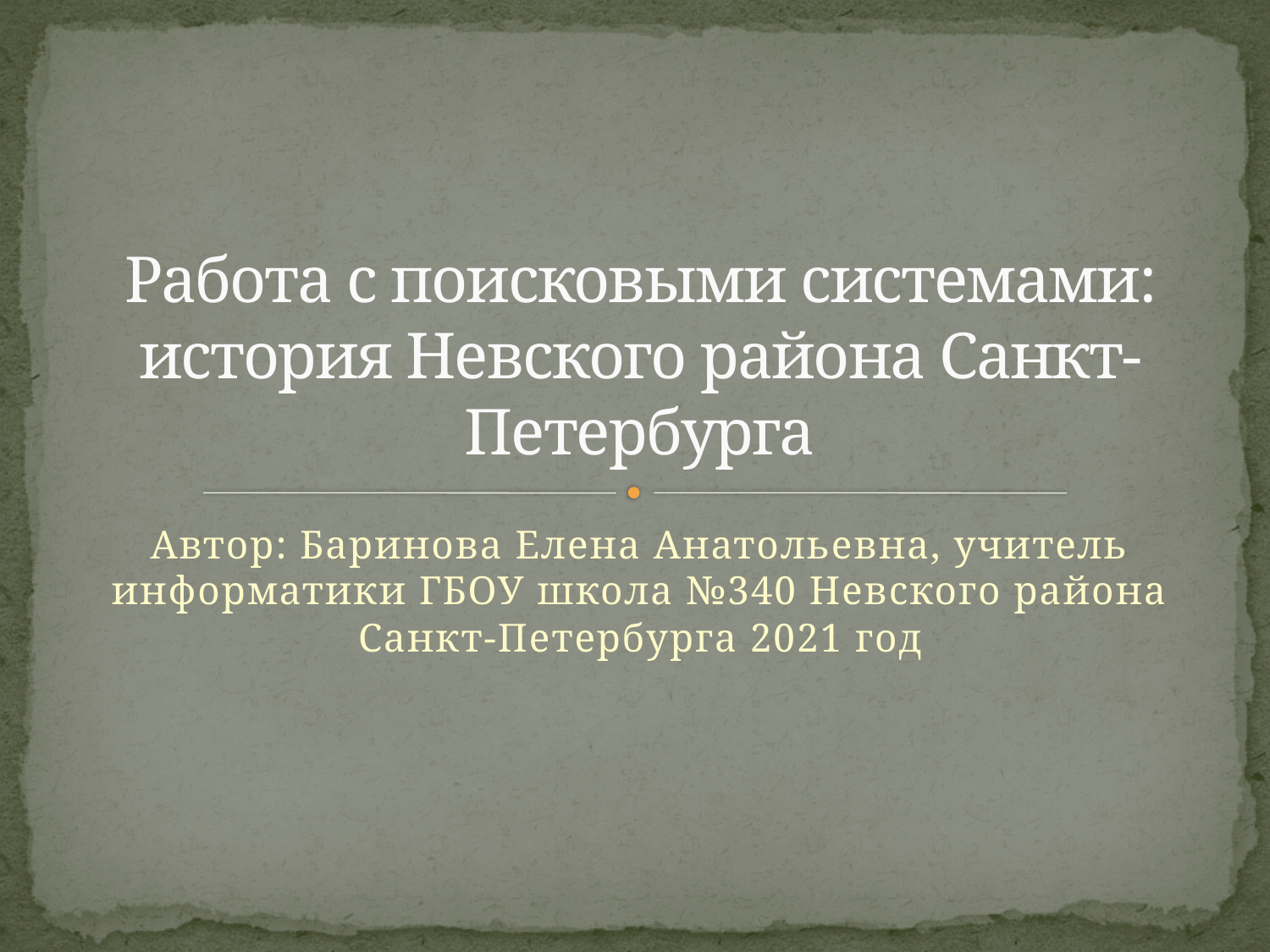

# Работа с поисковыми системами: история Невского района Санкт-Петербурга
Автор: Баринова Елена Анатольевна, учитель информатики ГБОУ школа №340 Невского района Санкт-Петербурга 2021 год